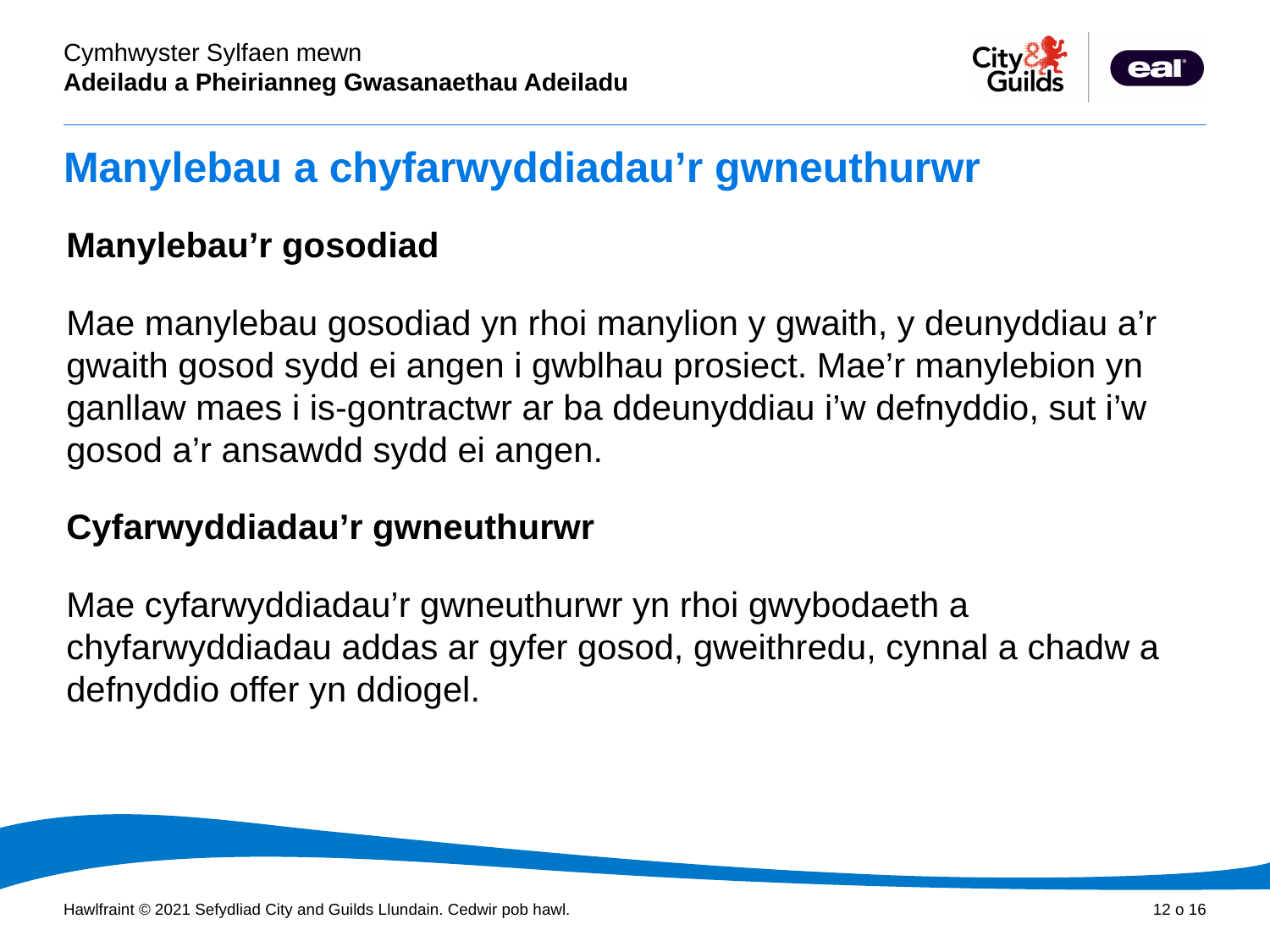

# Manylebau a chyfarwyddiadau’r gwneuthurwr
Manylebau’r gosodiad
Mae manylebau gosodiad yn rhoi manylion y gwaith, y deunyddiau a’r gwaith gosod sydd ei angen i gwblhau prosiect. Mae’r manylebion yn ganllaw maes i is-gontractwr ar ba ddeunyddiau i’w defnyddio, sut i’w gosod a’r ansawdd sydd ei angen.
Cyfarwyddiadau’r gwneuthurwr
Mae cyfarwyddiadau’r gwneuthurwr yn rhoi gwybodaeth a chyfarwyddiadau addas ar gyfer gosod, gweithredu, cynnal a chadw a defnyddio offer yn ddiogel.